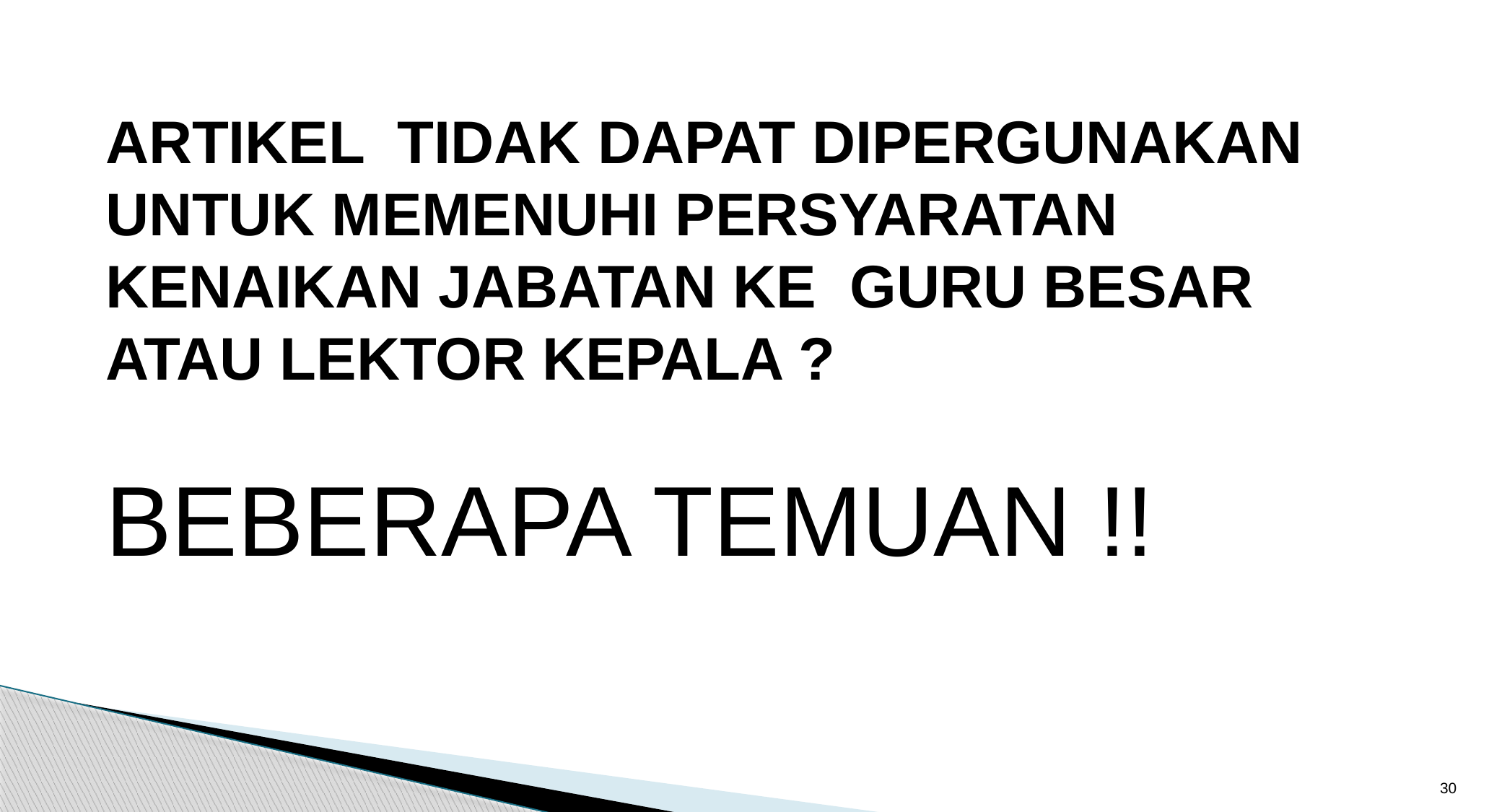

ARTIKEL  TIDAK DAPAT DIPERGUNAKAN UNTUK MEMENUHI PERSYARATAN KENAIKAN JABATAN KE  GURU BESAR ATAU LEKTOR KEPALA ?

BEBERAPA TEMUAN !!
30